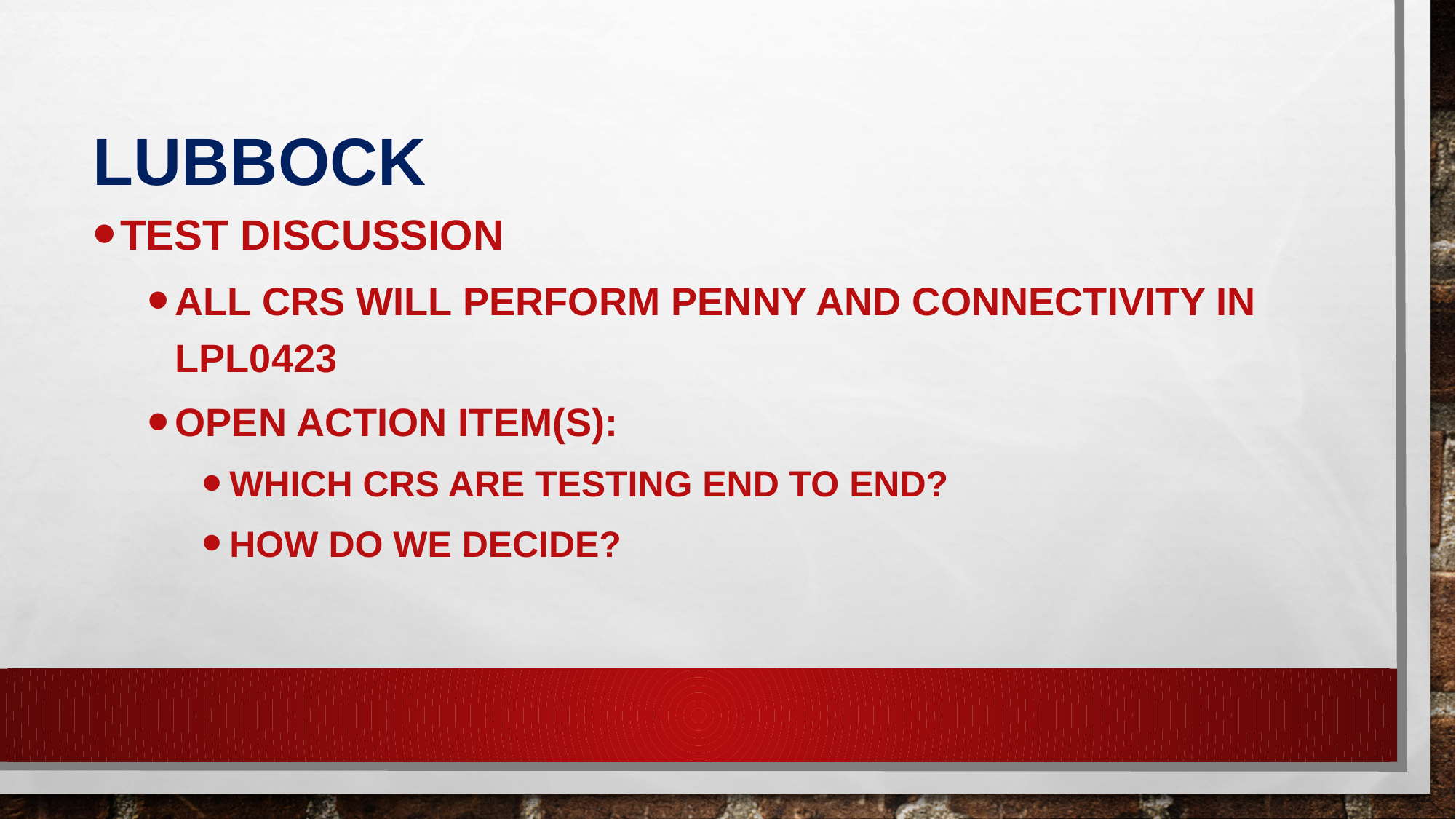

# Lubbock
Test Discussion
All CRs will perform Penny and Connectivity in LPL0423
Open Action Item(s):
Which CRs are testing end to end?
How do we decide?